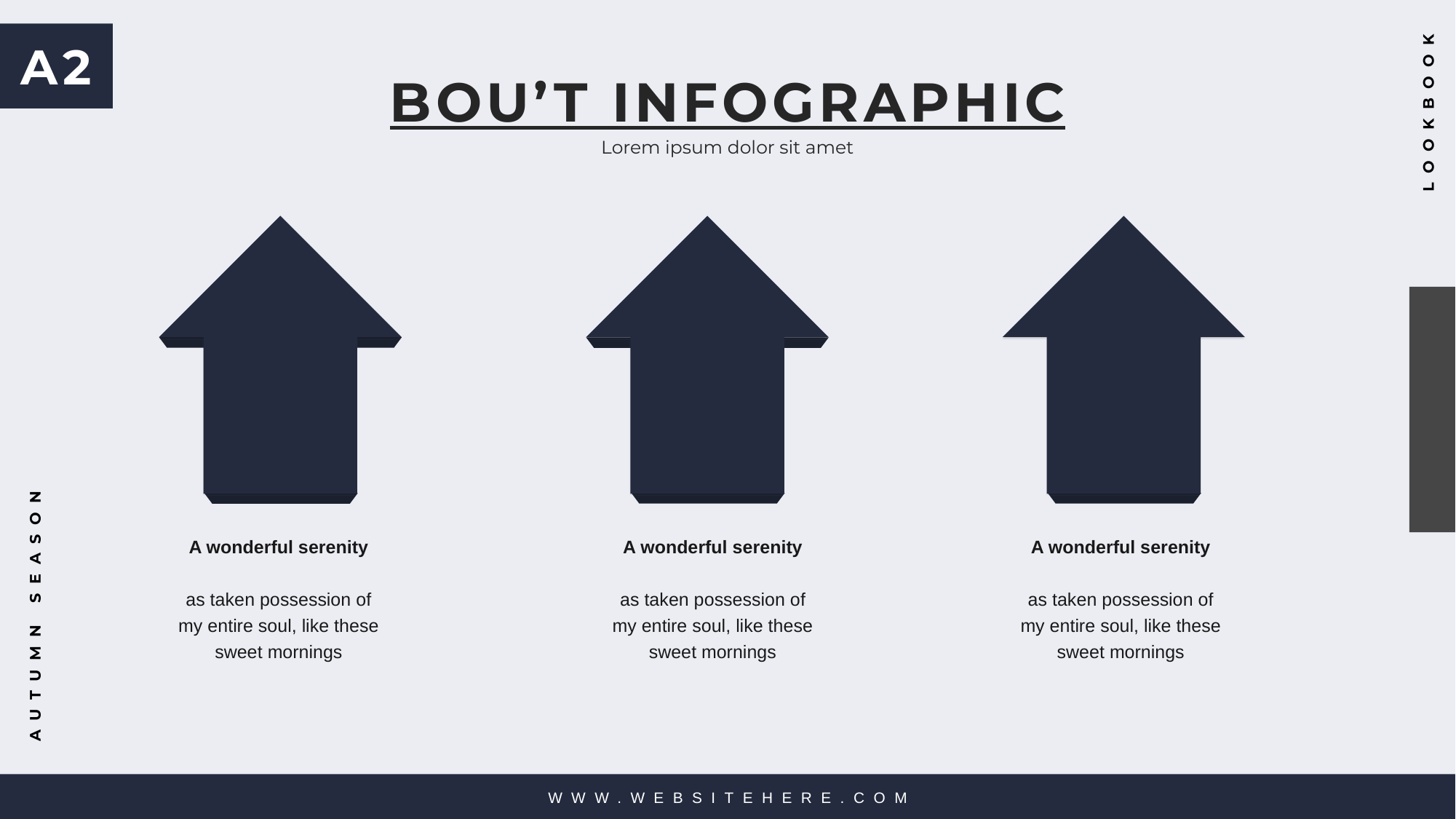

A2
BOU’T INFOGRAPHIC

WWW.WEBSITEHERE.COM
LOOKBOOK
Lorem ipsum dolor sit amet

A wonderful serenity

as taken possession of my entire soul, like these sweet mornings
A wonderful serenity

as taken possession of my entire soul, like these sweet mornings
A wonderful serenity

as taken possession of my entire soul, like these sweet mornings
AUTUMN SEASON